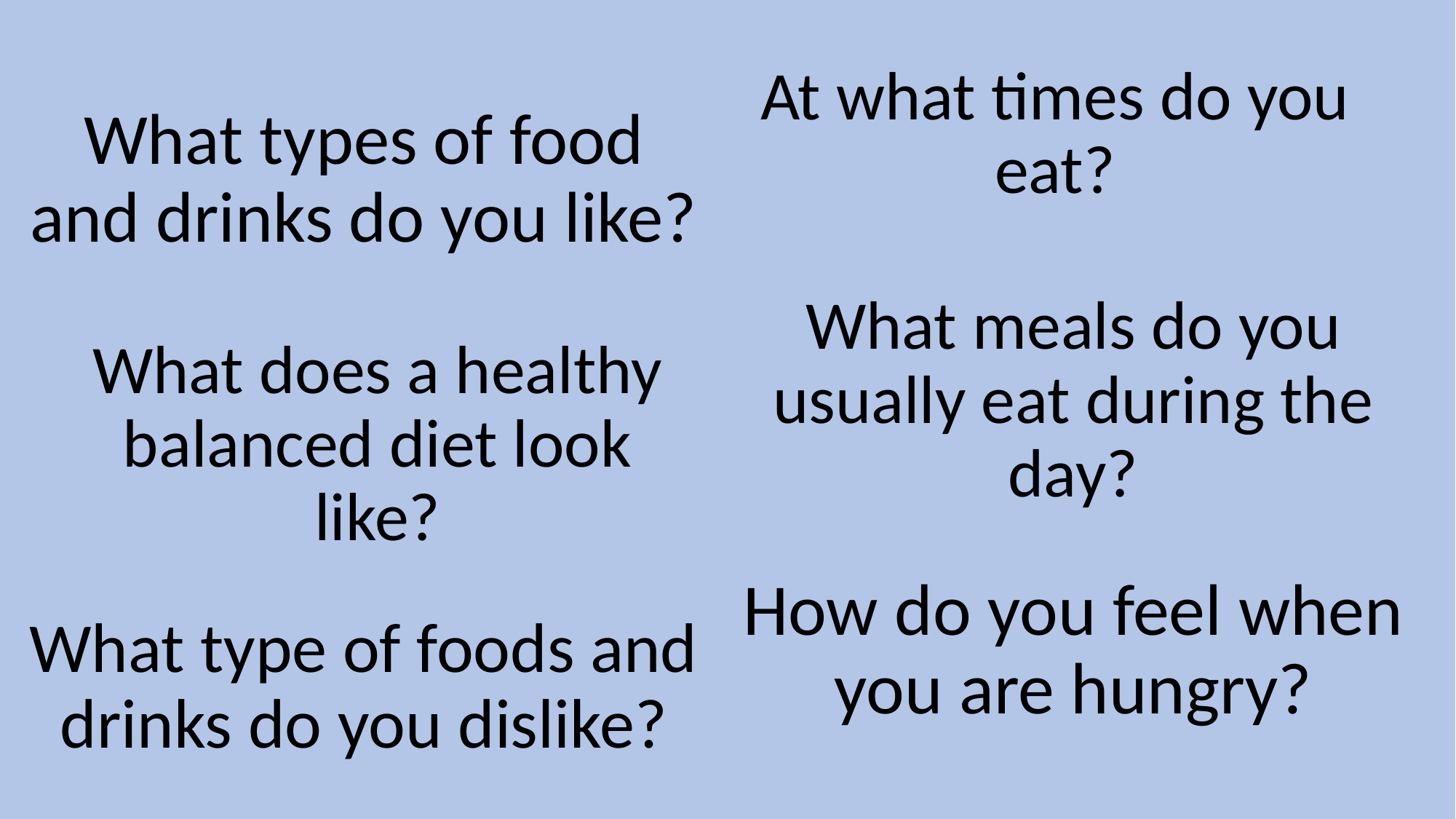

At what times do you eat?
What types of food and drinks do you like?
What meals do you usually eat during the day?
# What does a healthy balanced diet look like?
How do you feel when you are hungry?
What type of foods and drinks do you dislike?